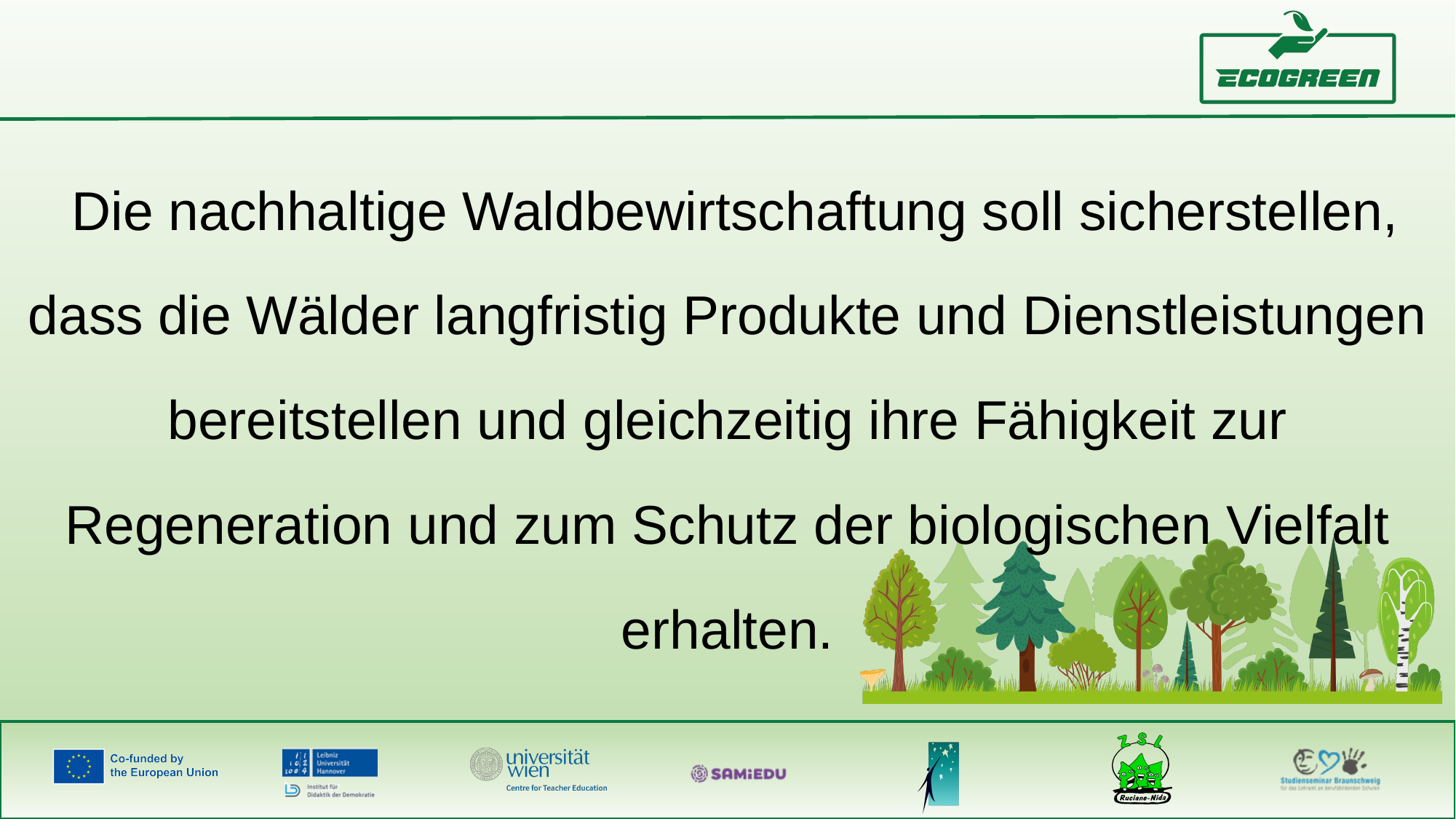

Die nachhaltige Waldbewirtschaftung soll sicherstellen, dass die Wälder langfristig Produkte und Dienstleistungen bereitstellen und gleichzeitig ihre Fähigkeit zur Regeneration und zum Schutz der biologischen Vielfalt erhalten.